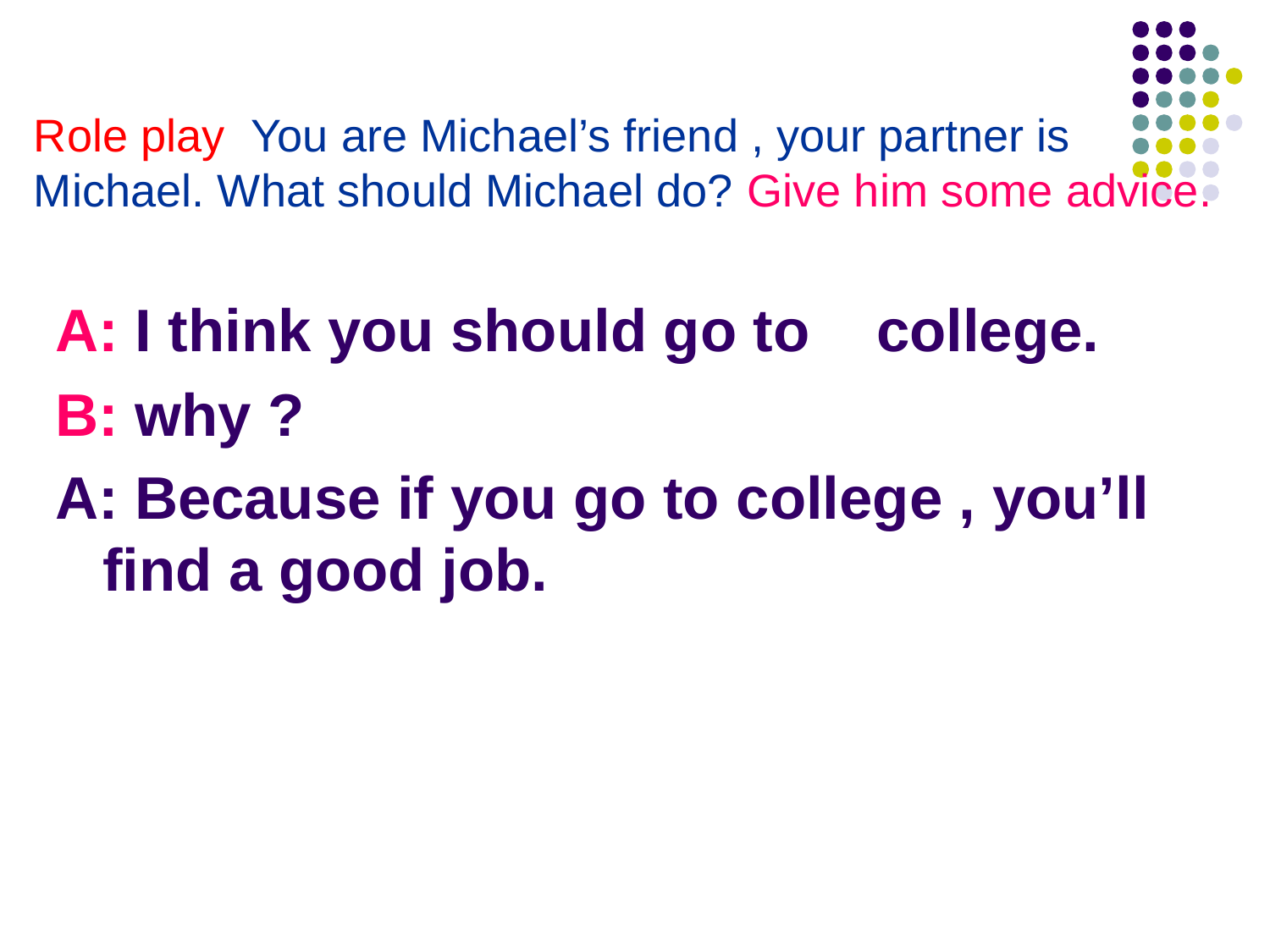

# Role play  You are Michael’s friend , your partner is Michael. What should Michael do? Give him some advice.
A: I think you should go to    college.
B: why ?
A: Because if you go to college , you’ll find a good job.